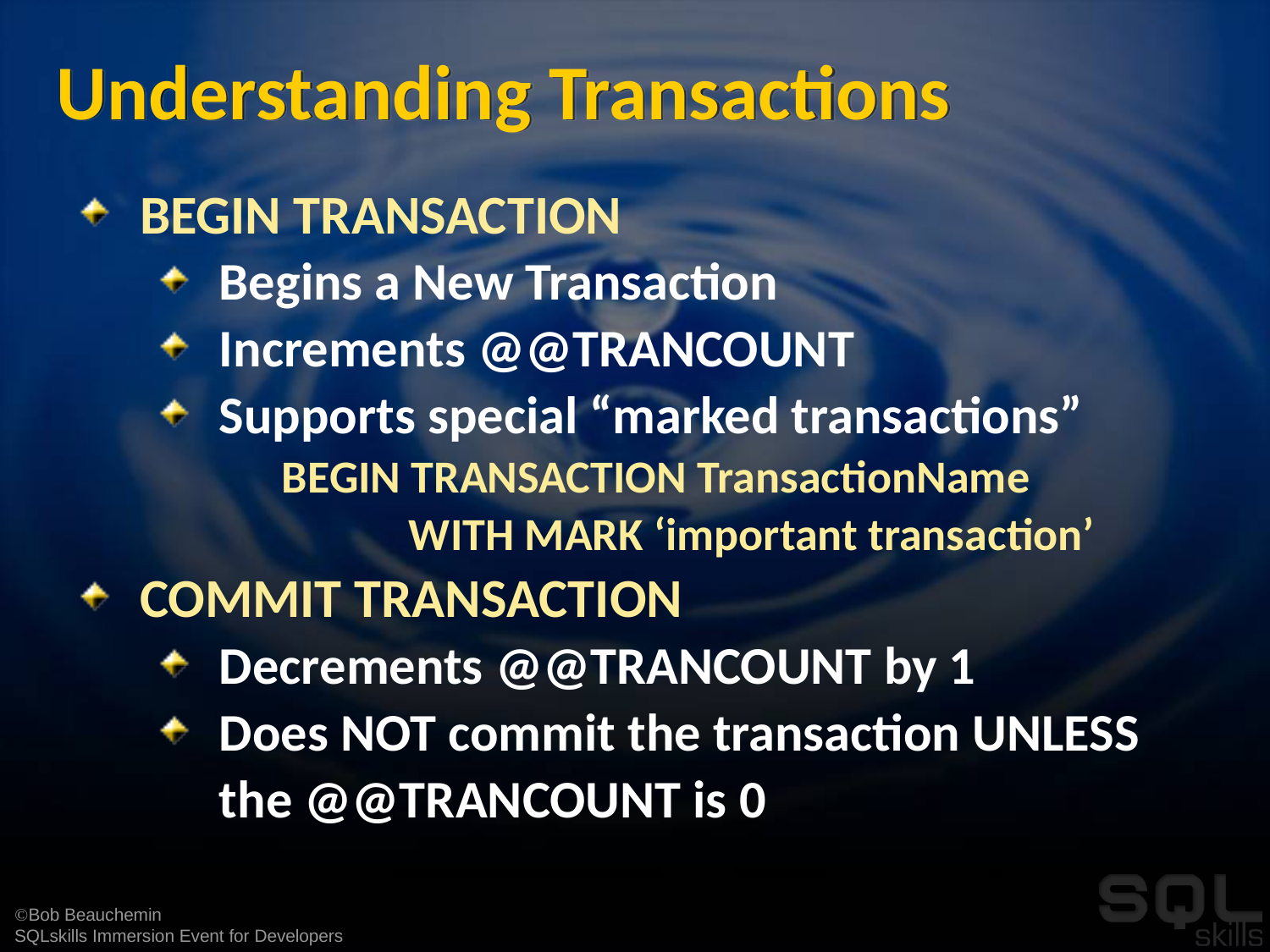

# Understanding Transactions
BEGIN TRANSACTION
Begins a New Transaction
Increments @@TRANCOUNT
Supports special “marked transactions”
	BEGIN TRANSACTION TransactionName
	WITH MARK ‘important transaction’
COMMIT TRANSACTION
Decrements @@TRANCOUNT by 1
Does NOT commit the transaction UNLESS the @@TRANCOUNT is 0